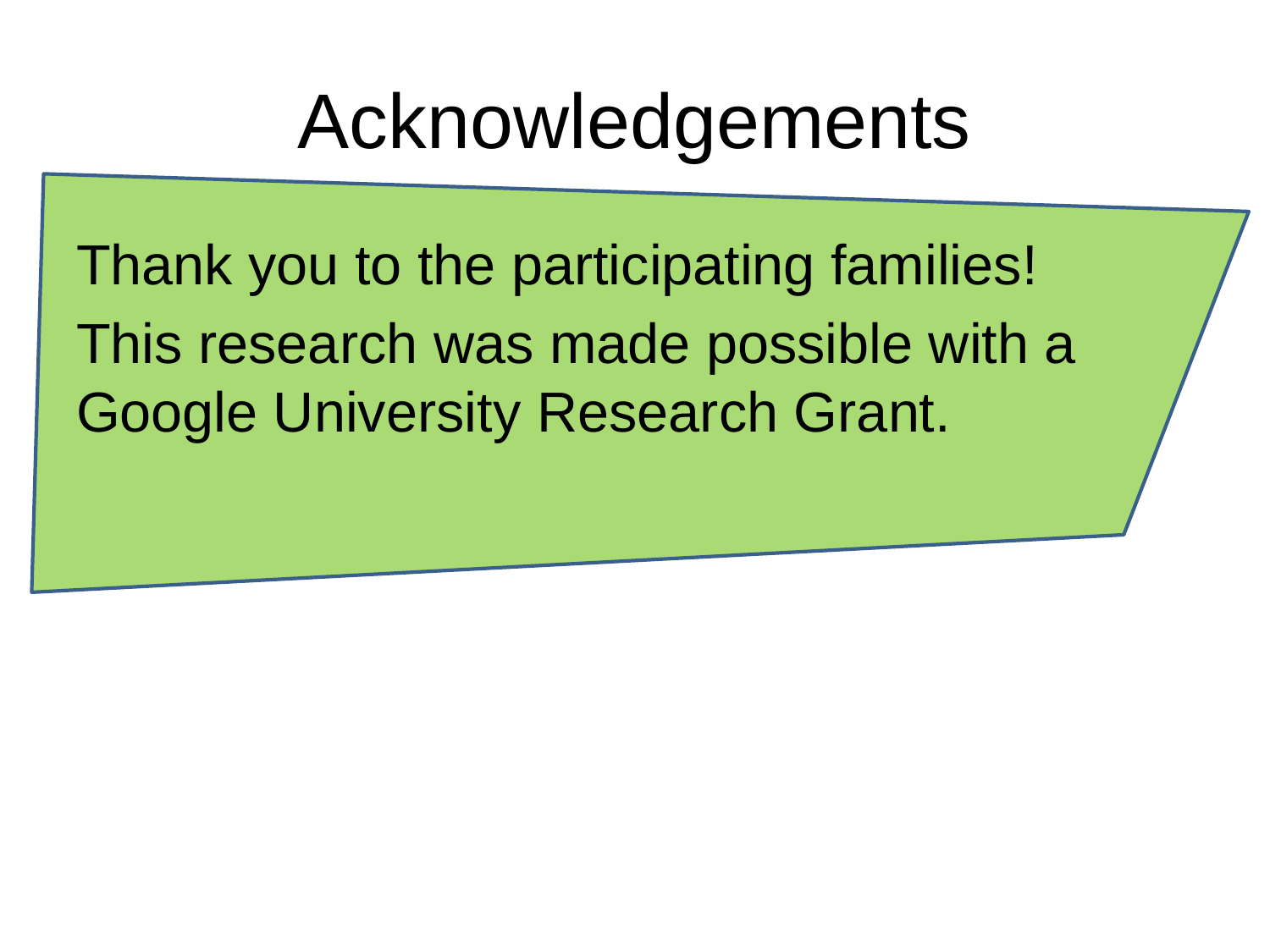

# Acknowledgements

Thank you to the participating families!
This research was made possible with a Google University Research Grant.